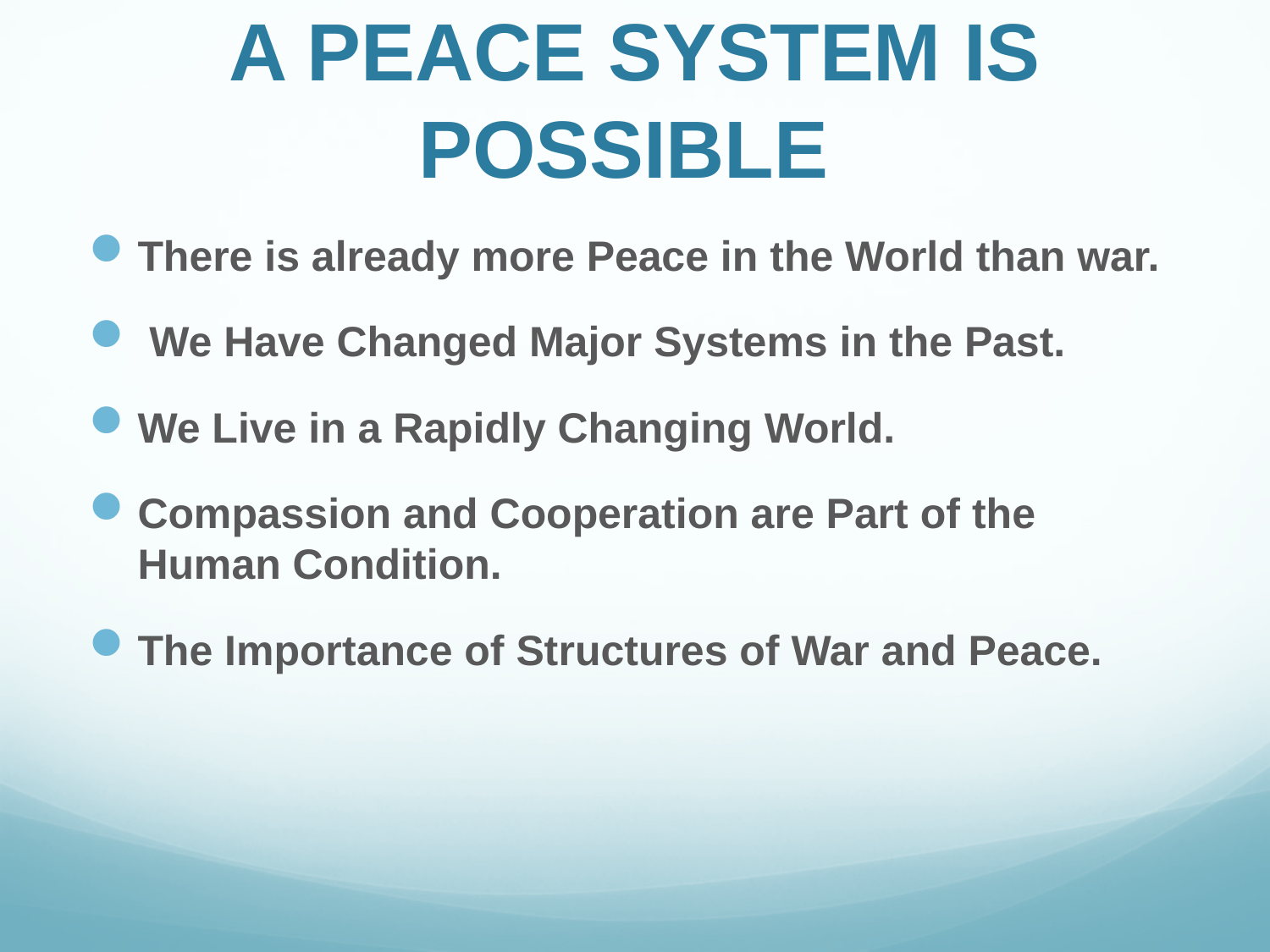

# A PEACE SYSTEM IS POSSIBLE
There is already more Peace in the World than war.
 We Have Changed Major Systems in the Past.
We Live in a Rapidly Changing World.
Compassion and Cooperation are Part of the Human Condition.
The Importance of Structures of War and Peace.